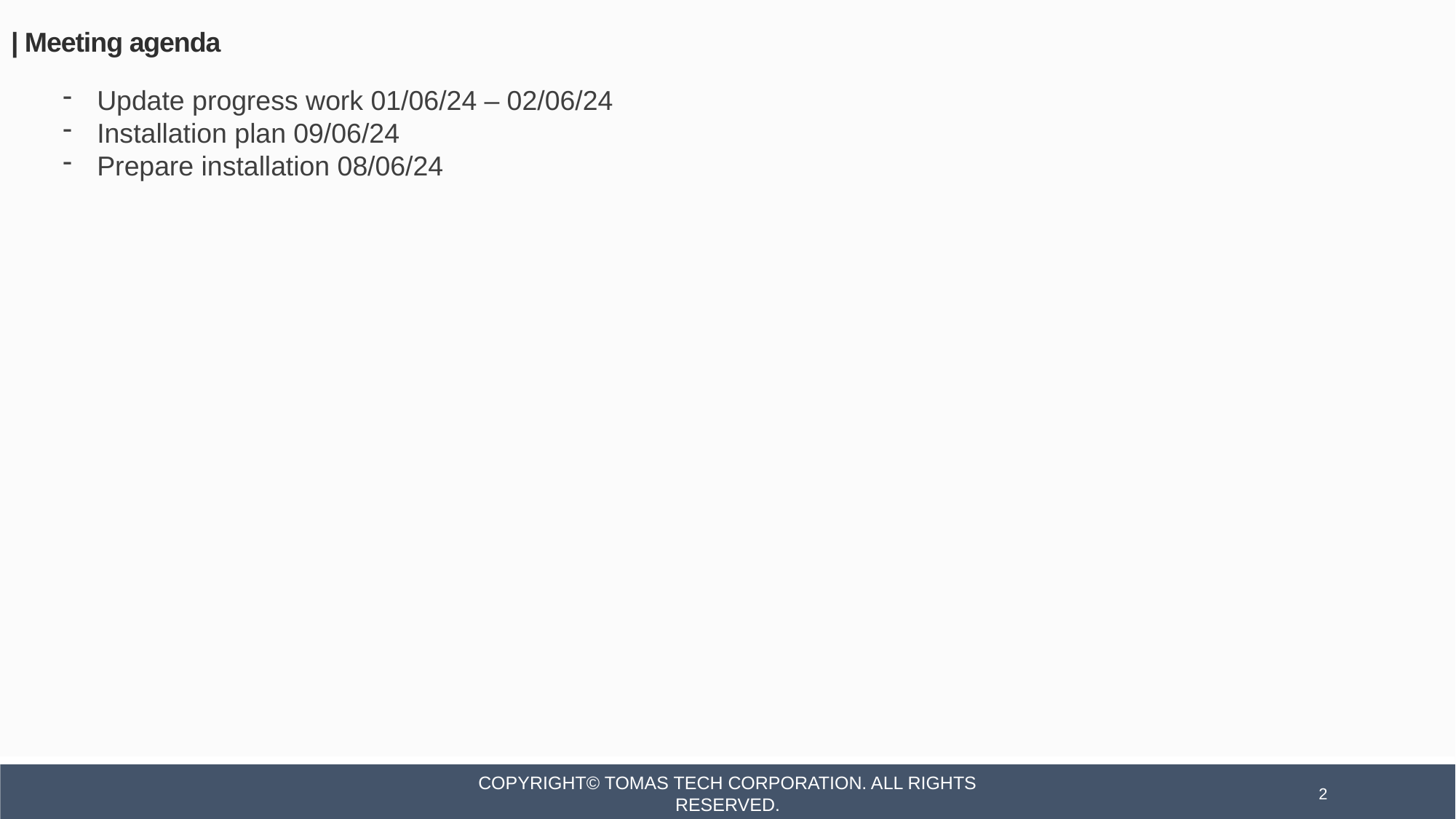

| Meeting agenda
Update progress work 01/06/24 – 02/06/24
Installation plan 09/06/24
Prepare installation 08/06/24
Copyright© TOMAS TECH CORPORATION. All rights reserved.
2